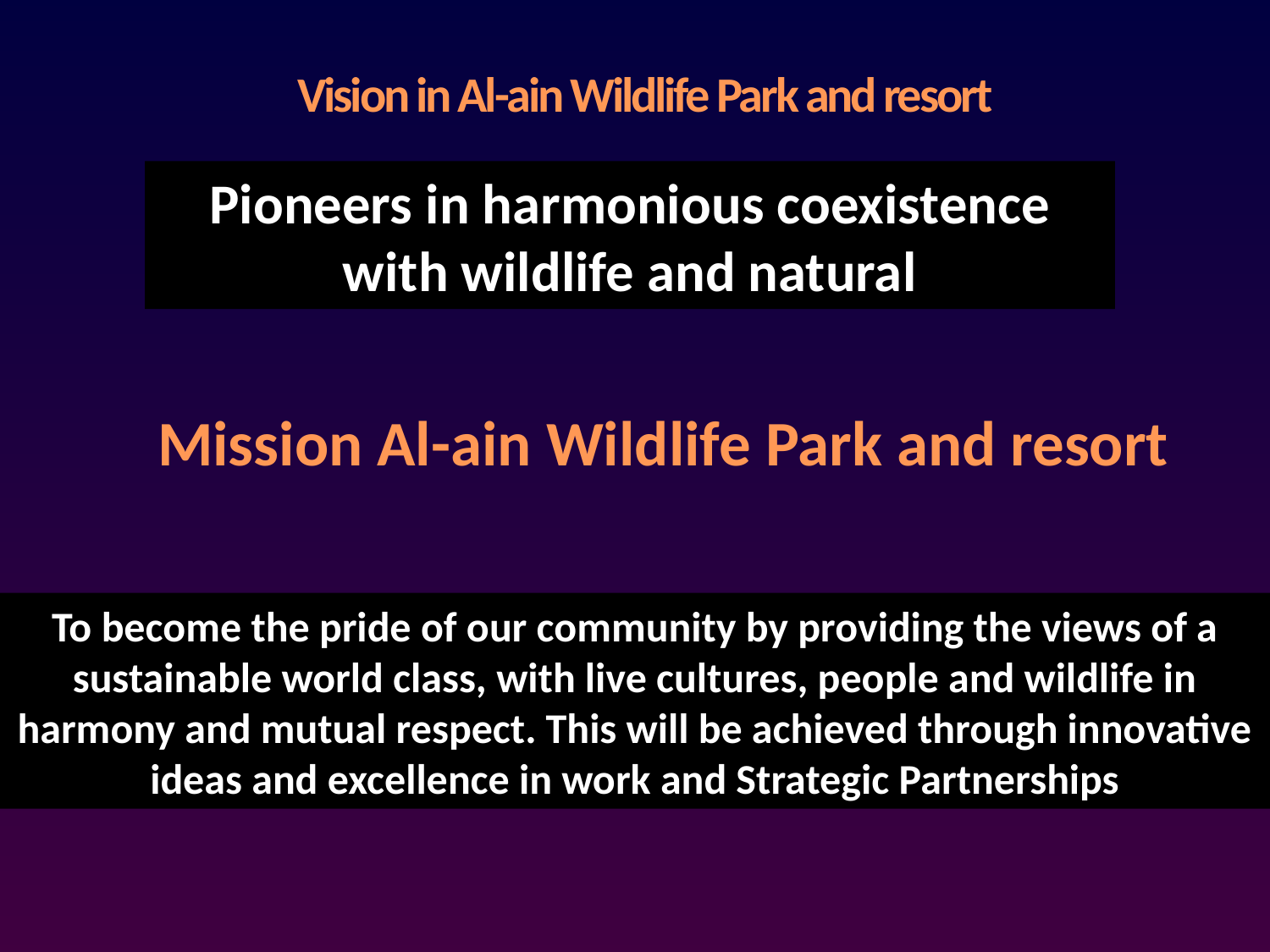

Vision in Al-ain Wildlife Park and resort
Pioneers in harmonious coexistence with wildlife and natural
Mission Al-ain Wildlife Park and resort
To become the pride of our community by providing the views of a sustainable world class, with live cultures, people and wildlife in harmony and mutual respect. This will be achieved through innovative ideas and excellence in work and Strategic Partnerships